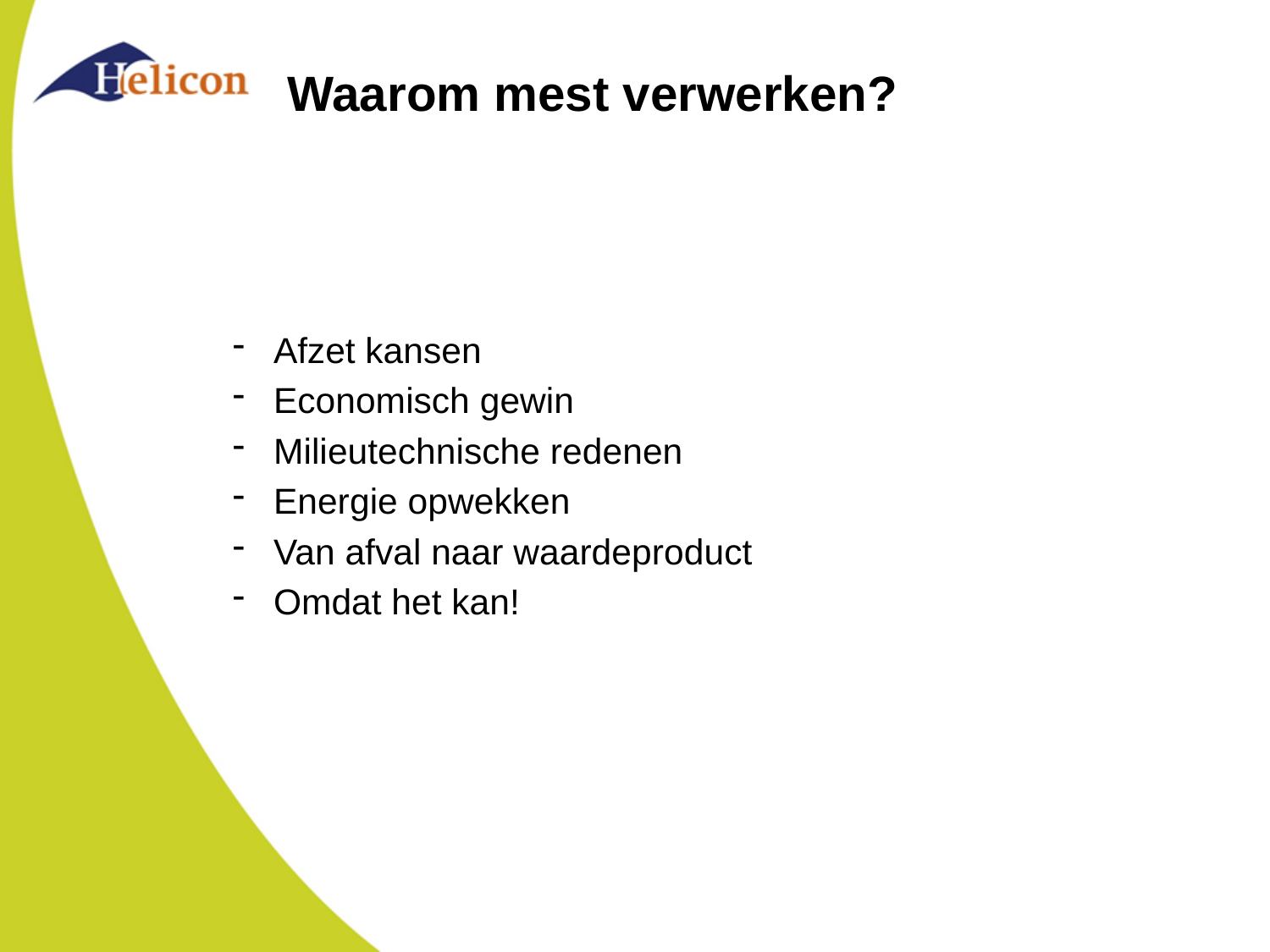

# Waarom mest verwerken?
Afzet kansen
Economisch gewin
Milieutechnische redenen
Energie opwekken
Van afval naar waardeproduct
Omdat het kan!